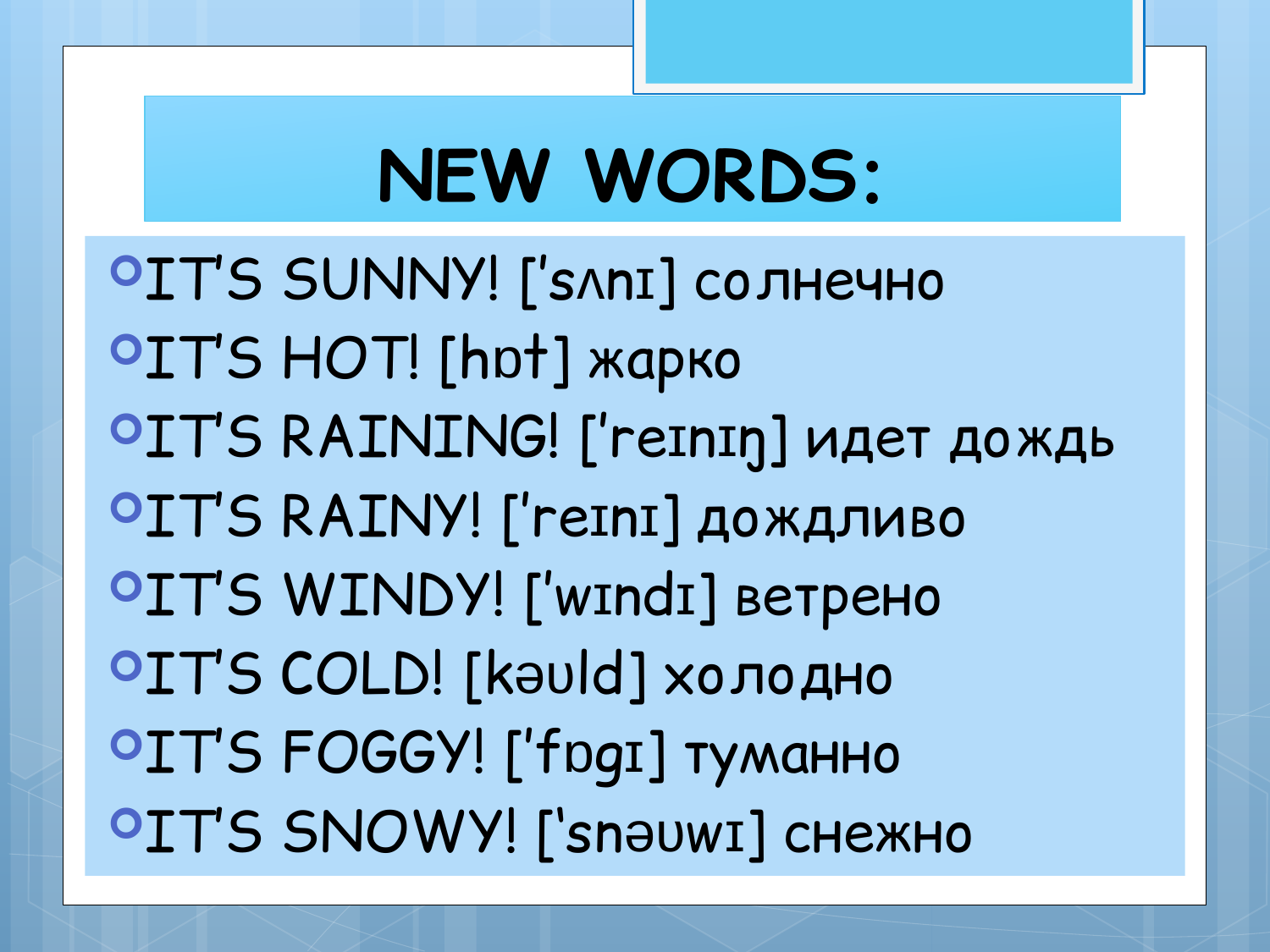

# NEW WORDS:
IT’S SUNNY! [’sʌnɪ] солнечно
IT’S HOT! [hɒt] жарко
IT’S RAINING! [’reɪnɪŋ] идет дождь
IT’S RAINY! [’reɪnɪ] дождливо
IT’S WINDY! [’wɪndɪ] ветрено
IT’S COLD! [kəʋld] холодно
IT’S FOGGY! [’fɒgɪ] туманно
IT’S SNOWY! [‘snəʋwɪ] снежно